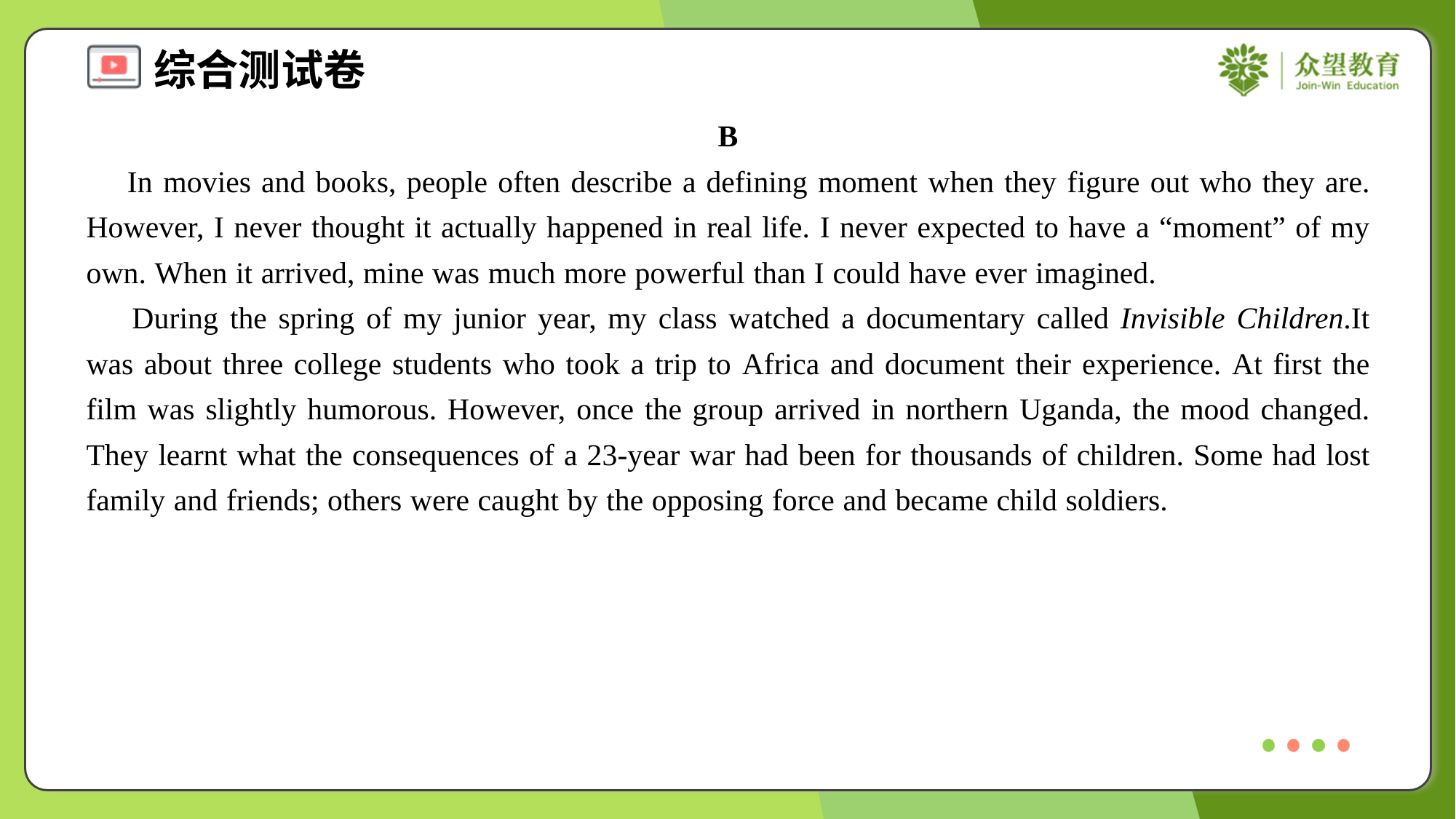

B
    In movies and books, people often describe a defining moment when they figure out who they are. However, I never thought it actually happened in real life. I never expected to have a “moment” of my own. When it arrived, mine was much more powerful than I could have ever imagined.
    During the spring of my junior year, my class watched a documentary called Invisible Children.It was about three college students who took a trip to Africa and document their experience. At first the film was slightly humorous. However, once the group arrived in northern Uganda, the mood changed. They learnt what the consequences of a 23-year war had been for thousands of children. Some had lost family and friends; others were caught by the opposing force and became child soldiers.